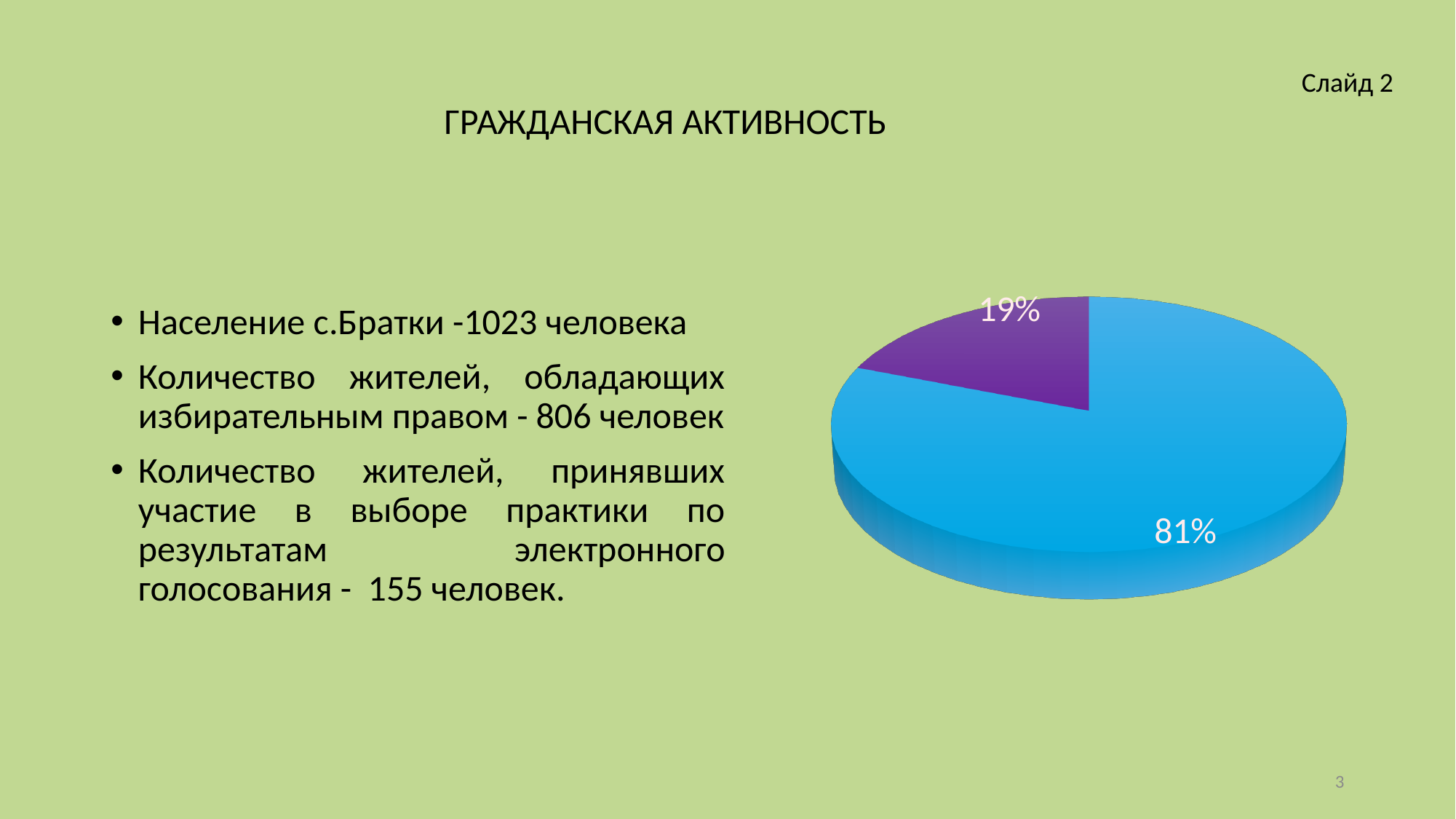

# ГРАЖДАНСКАЯ АКТИВНОСТЬ
Слайд 2

[unsupported chart]

Население с.Братки -1023 человека
Количество жителей, обладающих избирательным правом - 806 человек
Количество жителей, принявших участие в выборе практики по результатам электронного голосования -  155 человек.

3